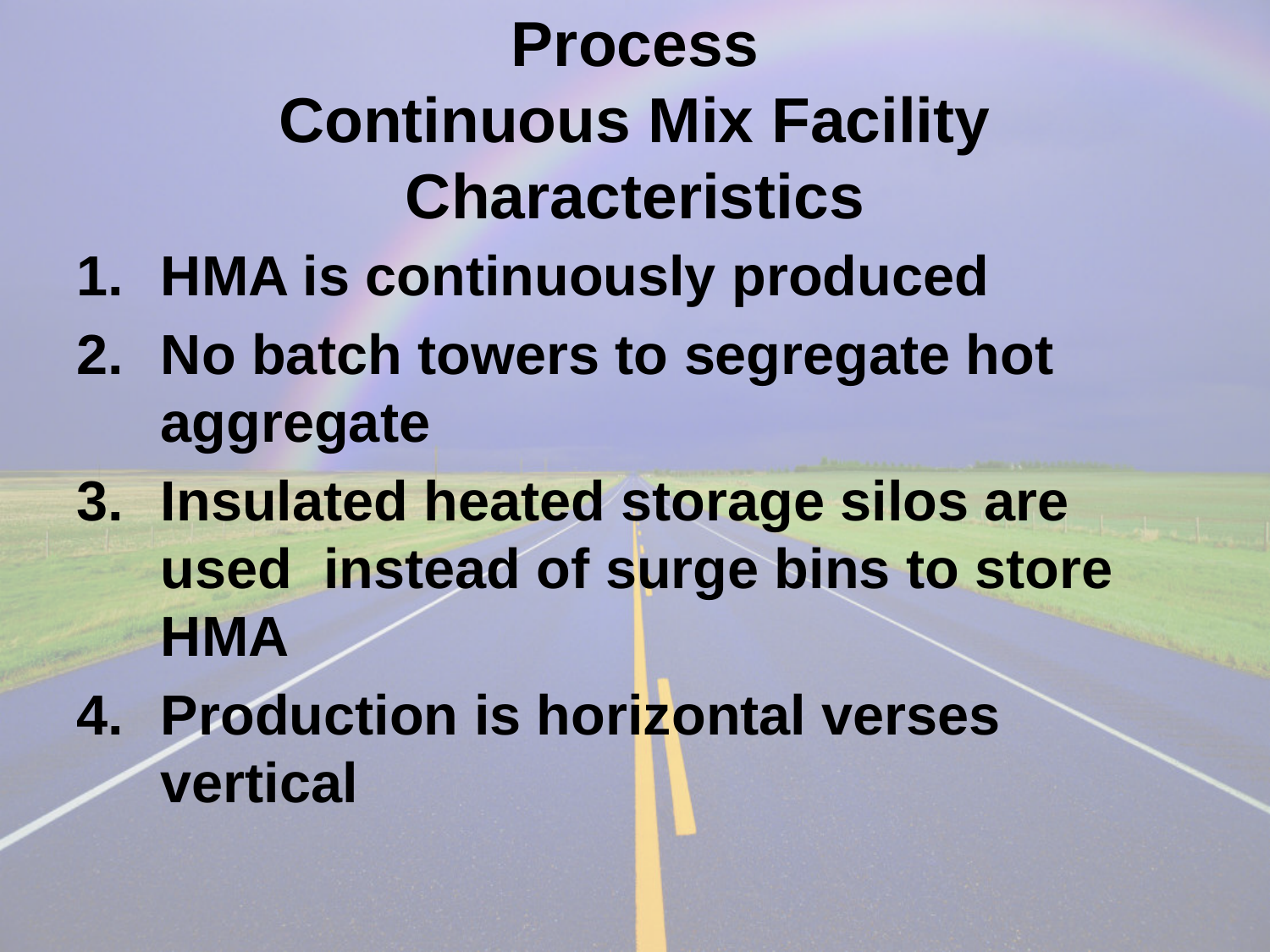

# Process Continuous Mix Facility Characteristics
HMA is continuously produced
No batch towers to segregate hot aggregate
Insulated heated storage silos are used  instead of surge bins to store HMA
Production is horizontal verses vertical